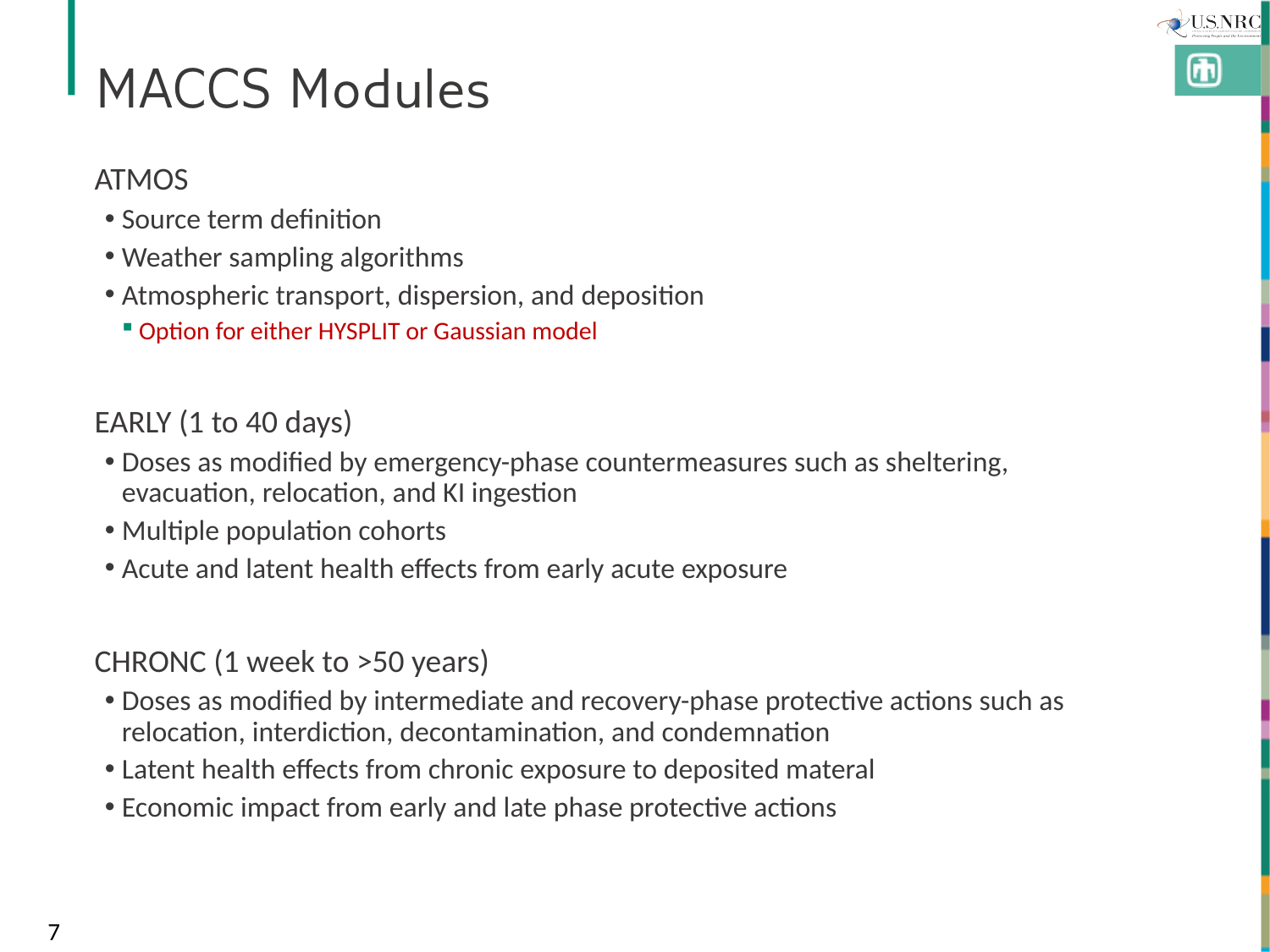

# MACCS Modules
ATMOS
Source term definition
Weather sampling algorithms
Atmospheric transport, dispersion, and deposition
Option for either HYSPLIT or Gaussian model

EARLY (1 to 40 days)
Doses as modified by emergency-phase countermeasures such as sheltering, evacuation, relocation, and KI ingestion
Multiple population cohorts
Acute and latent health effects from early acute exposure

CHRONC (1 week to >50 years)
Doses as modified by intermediate and recovery-phase protective actions such as relocation, interdiction, decontamination, and condemnation
Latent health effects from chronic exposure to deposited materal
Economic impact from early and late phase protective actions

7